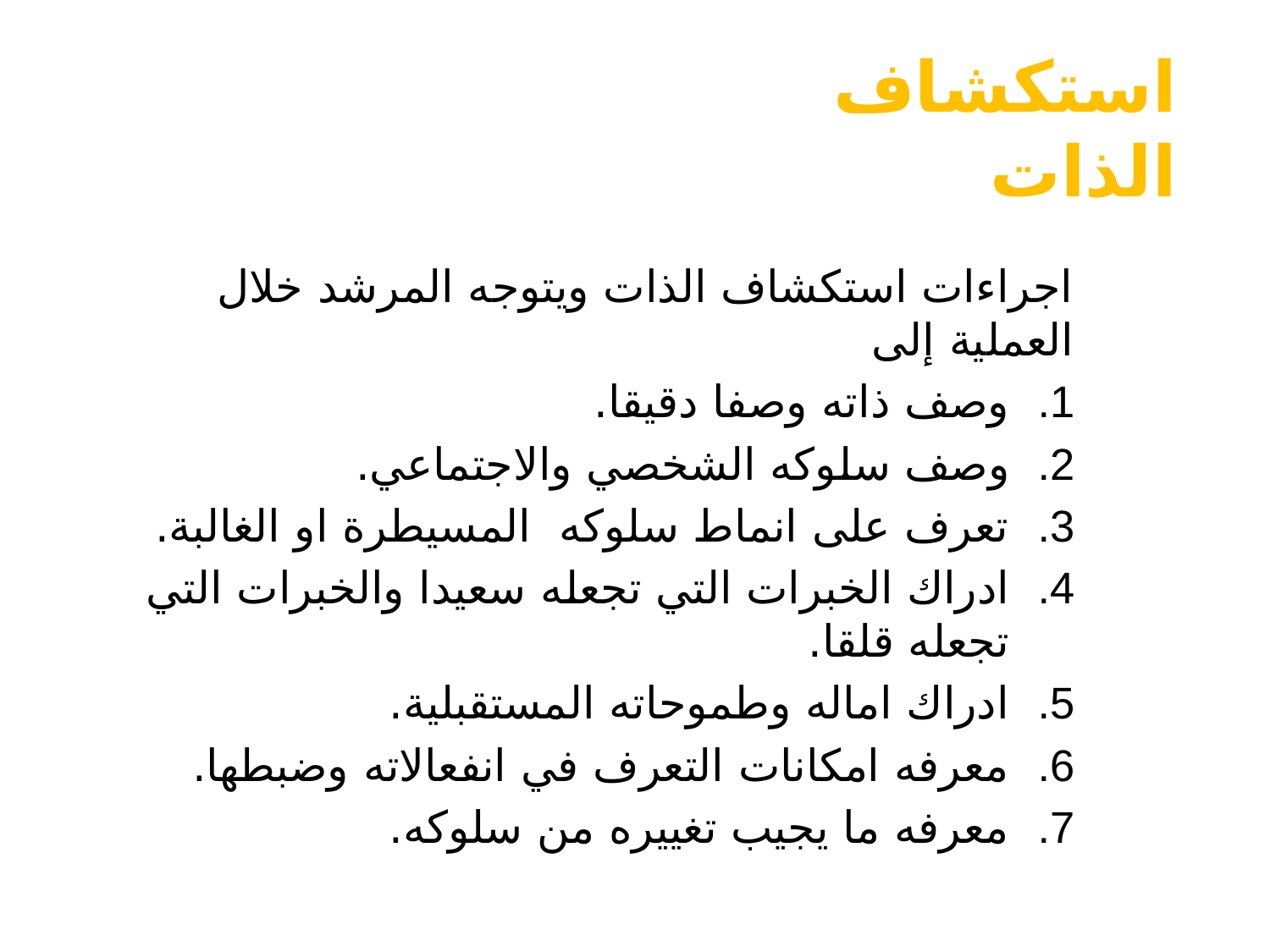

استكشاف الذات
اجراءات استكشاف الذات ويتوجه المرشد خلال العملية إلى
وصف ذاته وصفا دقيقا.
وصف سلوكه الشخصي والاجتماعي.
تعرف على انماط سلوكه  المسيطرة او الغالبة.
ادراك الخبرات التي تجعله سعيدا والخبرات التي تجعله قلقا.
ادراك اماله وطموحاته المستقبلية.
معرفه امكانات التعرف في انفعالاته وضبطها.
معرفه ما يجيب تغييره من سلوكه.